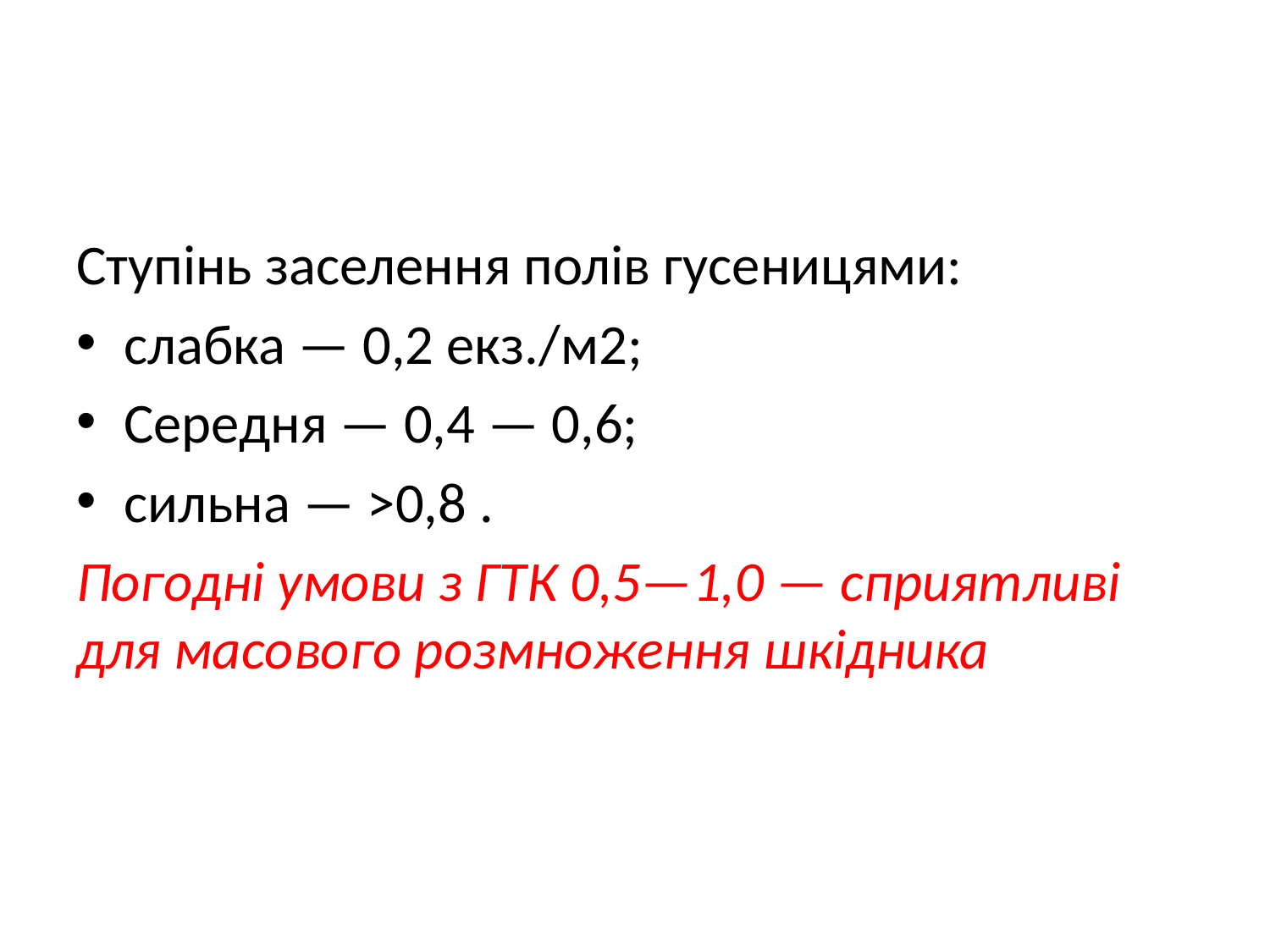

#
Ступінь заселення полів гусеницями:
слабка — 0,2 екз./м2;
Середня — 0,4 — 0,6;
сильна — >0,8 .
Погодні умови з ГТК 0,5—1,0 — сприятливі для масового розмноження шкідника